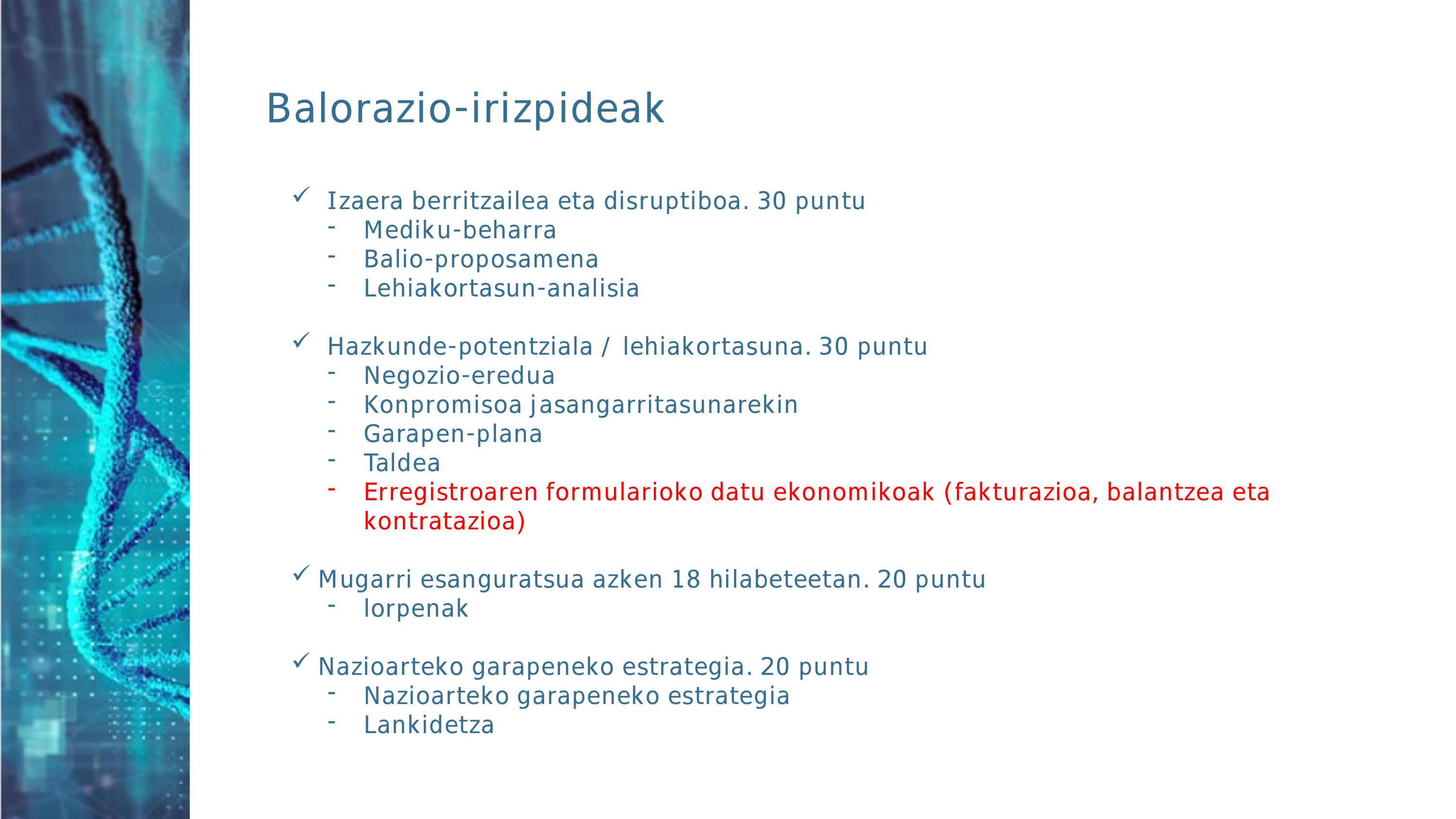

# Balorazio-irizpideak
Izaera berritzailea eta disruptiboa. 30 puntu
Mediku-beharra
Balio-proposamena
Lehiakortasun-analisia

Hazkunde-potentziala / lehiakortasuna. 30 puntu
Negozio-eredua
Konpromisoa jasangarritasunarekin
Garapen-plana
Taldea
Erregistroaren formularioko datu ekonomikoak (fakturazioa, balantzea eta kontratazioa)

Mugarri esanguratsua azken 18 hilabeteetan. 20 puntu
lorpenak

Nazioarteko garapeneko estrategia. 20 puntu
Nazioarteko garapeneko estrategia
Lankidetza